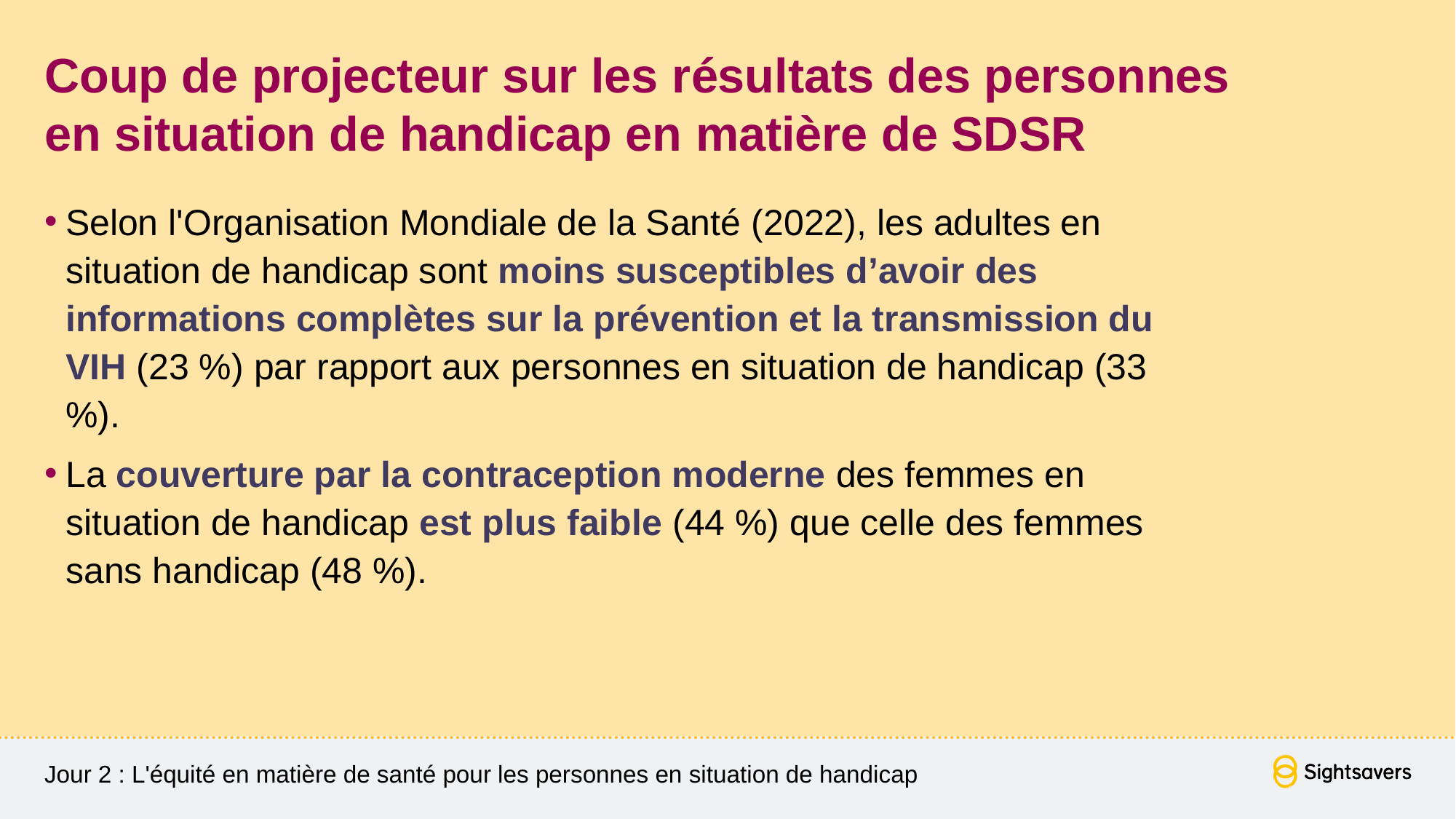

# Coup de projecteur sur les résultats des personnes en situation de handicap en matière de SDSR
Selon l'Organisation Mondiale de la Santé (2022), les adultes en situation de handicap sont moins susceptibles d’avoir des informations complètes sur la prévention et la transmission du VIH (23 %) par rapport aux personnes en situation de handicap (33 %).
La couverture par la contraception moderne des femmes en situation de handicap est plus faible (44 %) que celle des femmes sans handicap (48 %).

Jour 2 : L'équité en matière de santé pour les personnes en situation de handicap